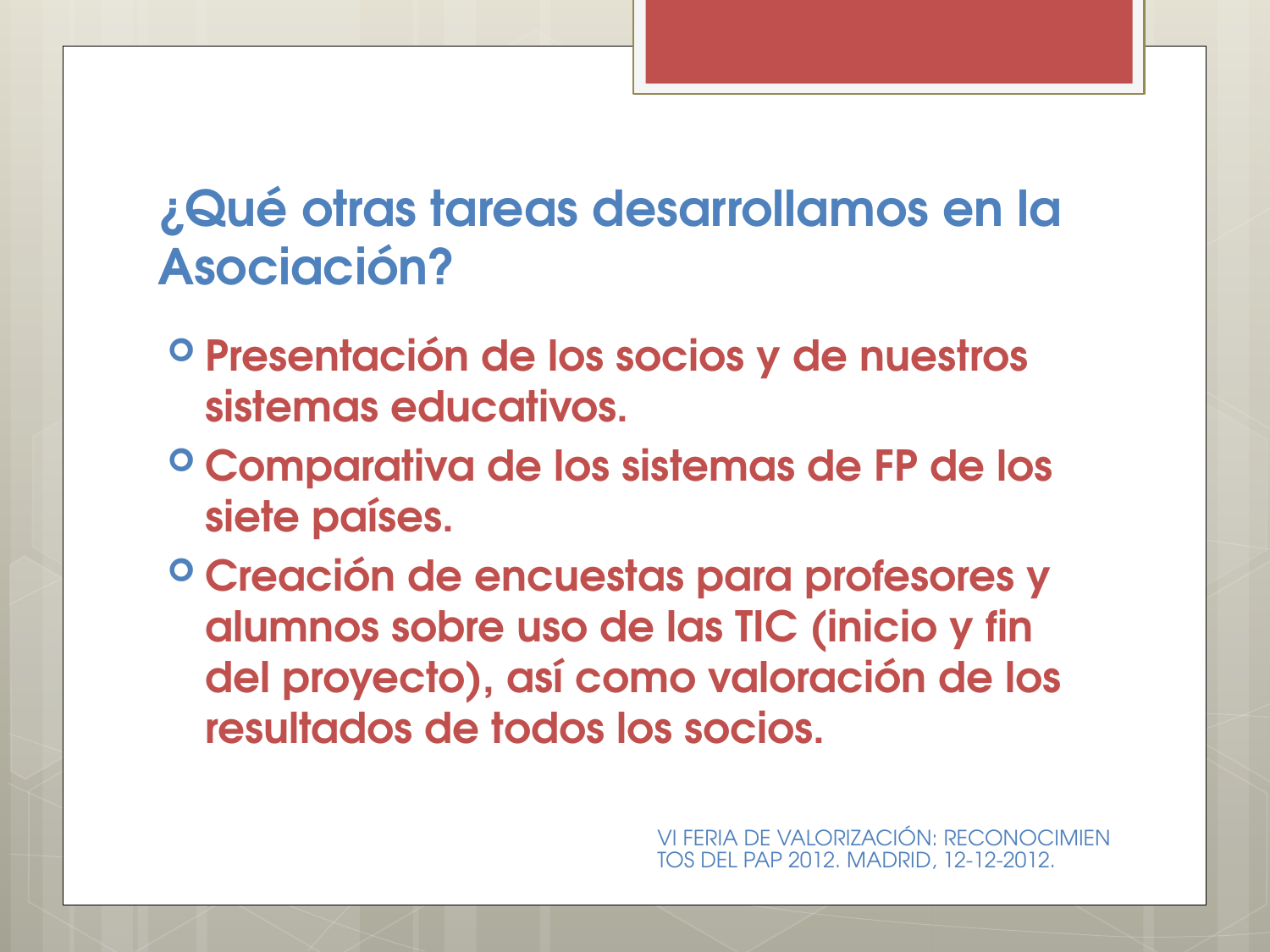

# ¿Qué otras tareas desarrollamos en la Asociación?
Presentación de los socios y de nuestros sistemas educativos.
Comparativa de los sistemas de FP de los siete países.
Creación de encuestas para profesores y alumnos sobre uso de las TIC (inicio y fin del proyecto), así como valoración de los resultados de todos los socios.
VI FERIA DE VALORIZACIÓN: RECONOCIMIENTOS DEL PAP 2012. MADRID, 12-12-2012.